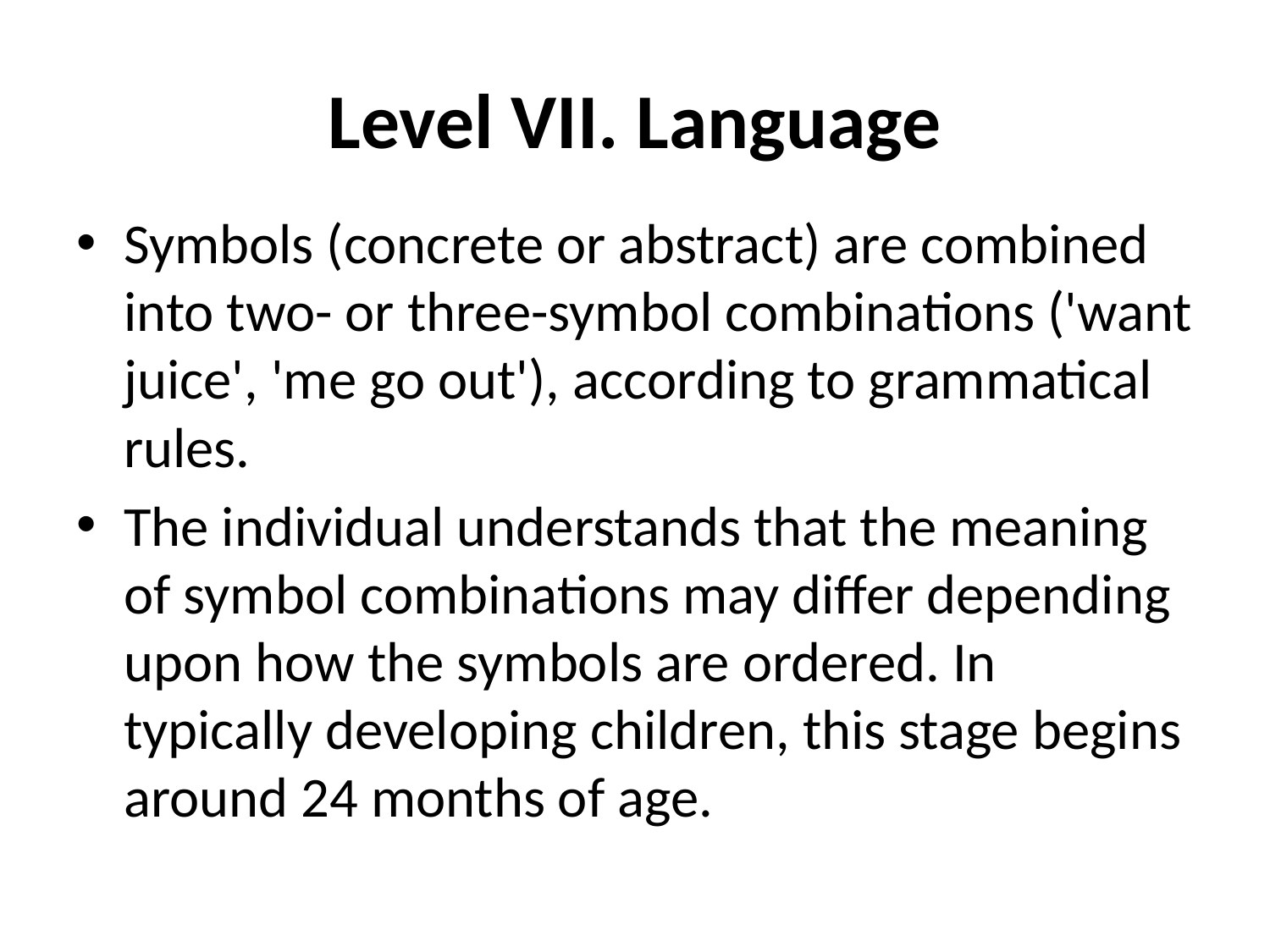

# Level VII. Language
Symbols (concrete or abstract) are combined into two- or three-symbol combinations ('want juice', 'me go out'), according to grammatical rules.
The individual understands that the meaning of symbol combinations may differ depending upon how the symbols are ordered. In typically developing children, this stage begins around 24 months of age.